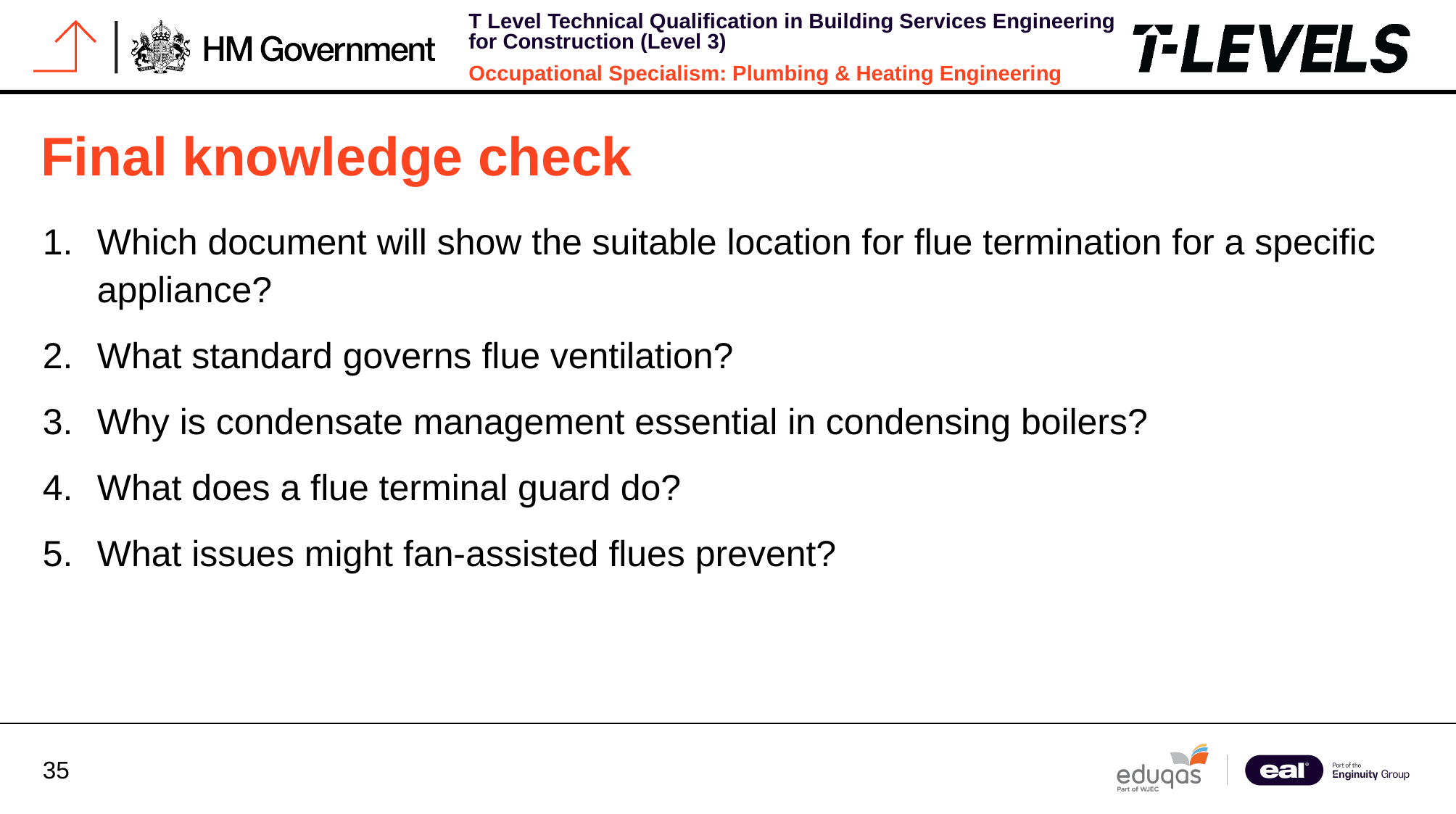

# Final knowledge check
Which document will show the suitable location for flue termination for a specific appliance?
What standard governs flue ventilation?
Why is condensate management essential in condensing boilers?
What does a flue terminal guard do?
What issues might fan-assisted flues prevent?